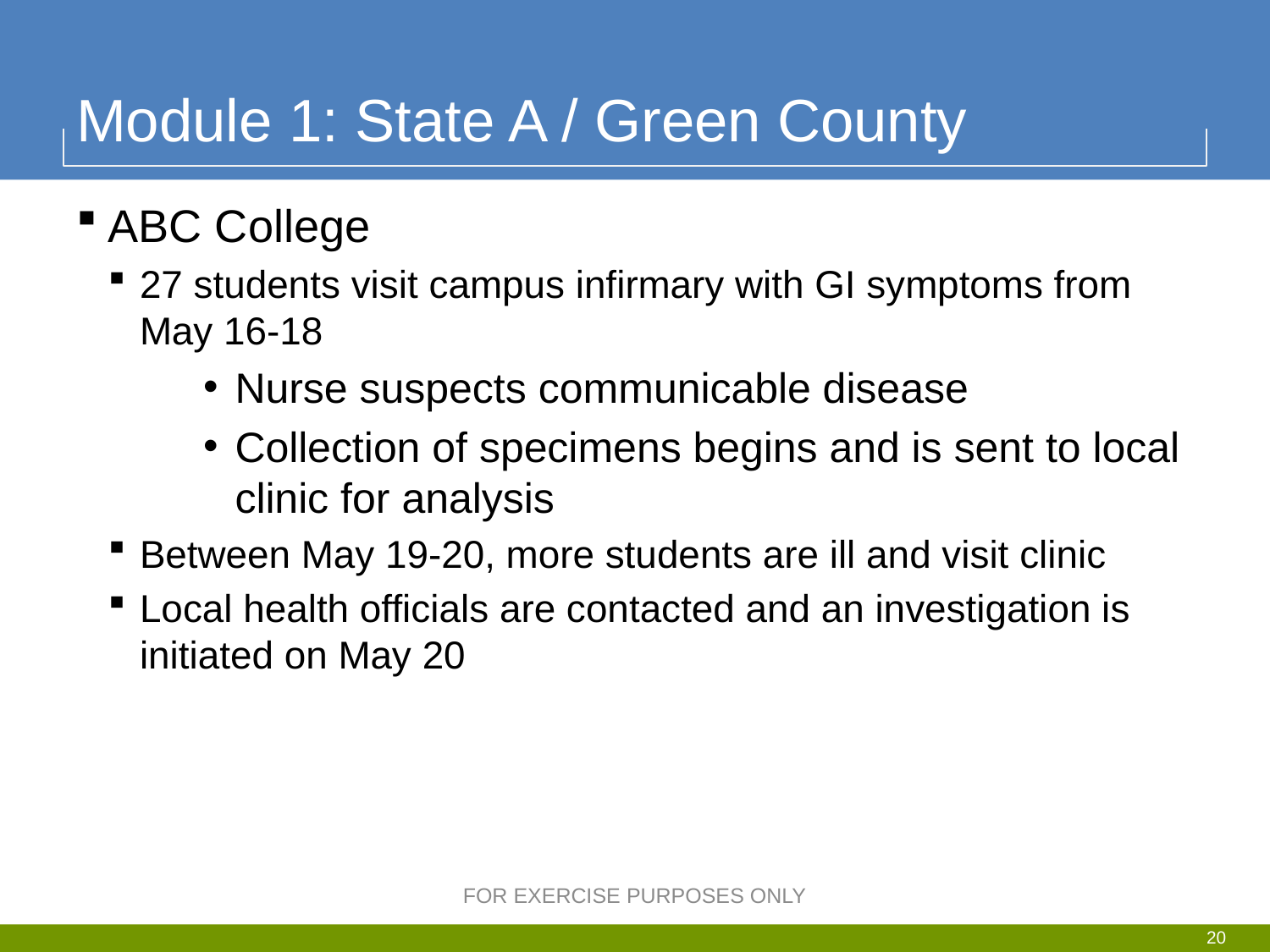

# Module 1: State A / Green County
ABC College
27 students visit campus infirmary with GI symptoms from May 16-18
Nurse suspects communicable disease
Collection of specimens begins and is sent to local clinic for analysis
Between May 19-20, more students are ill and visit clinic
Local health officials are contacted and an investigation is initiated on May 20
FOR EXERCISE PURPOSES ONLY